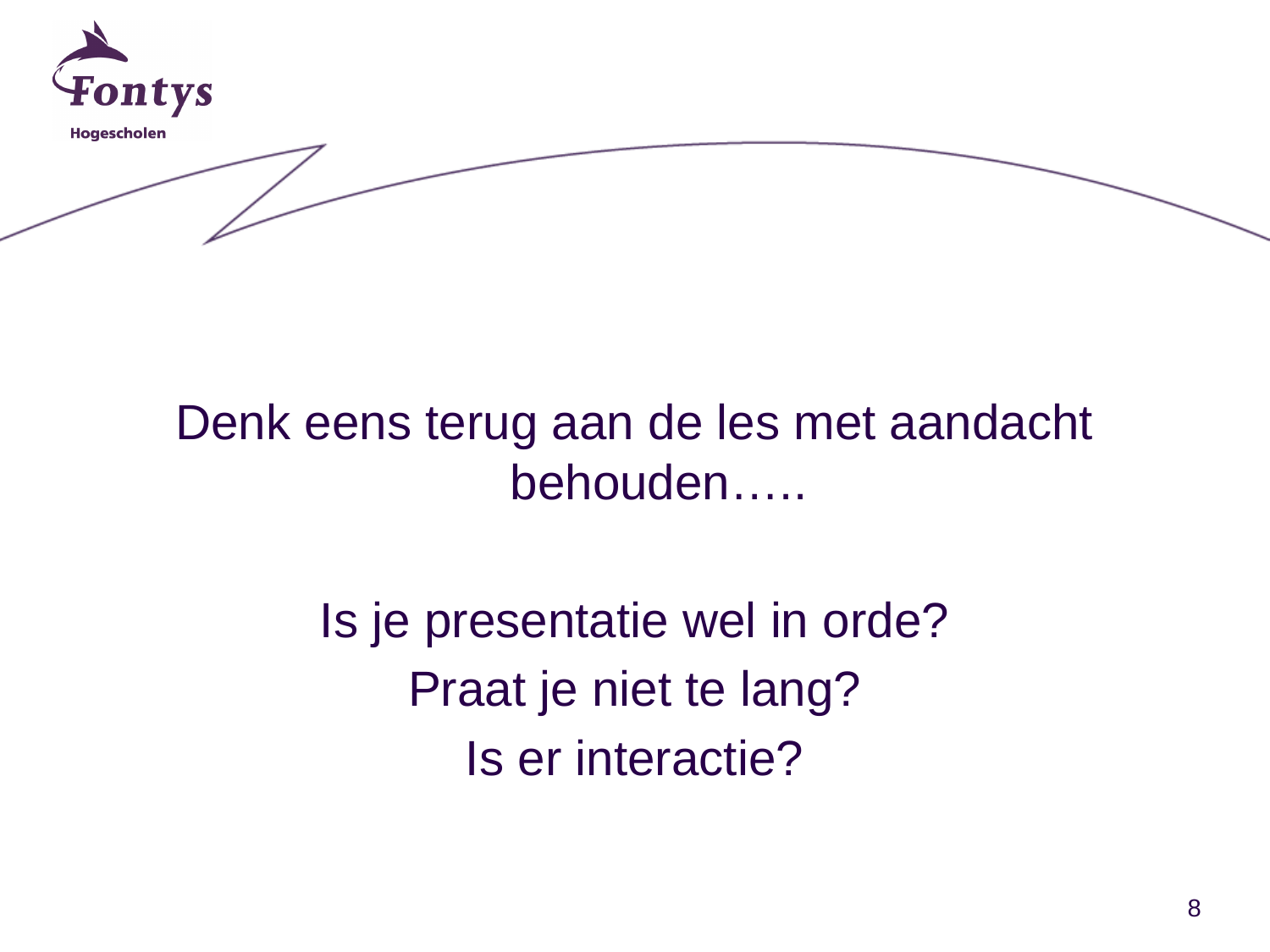

Denk eens terug aan de les met aandacht behouden…..

Is je presentatie wel in orde?
Praat je niet te lang?
Is er interactie?